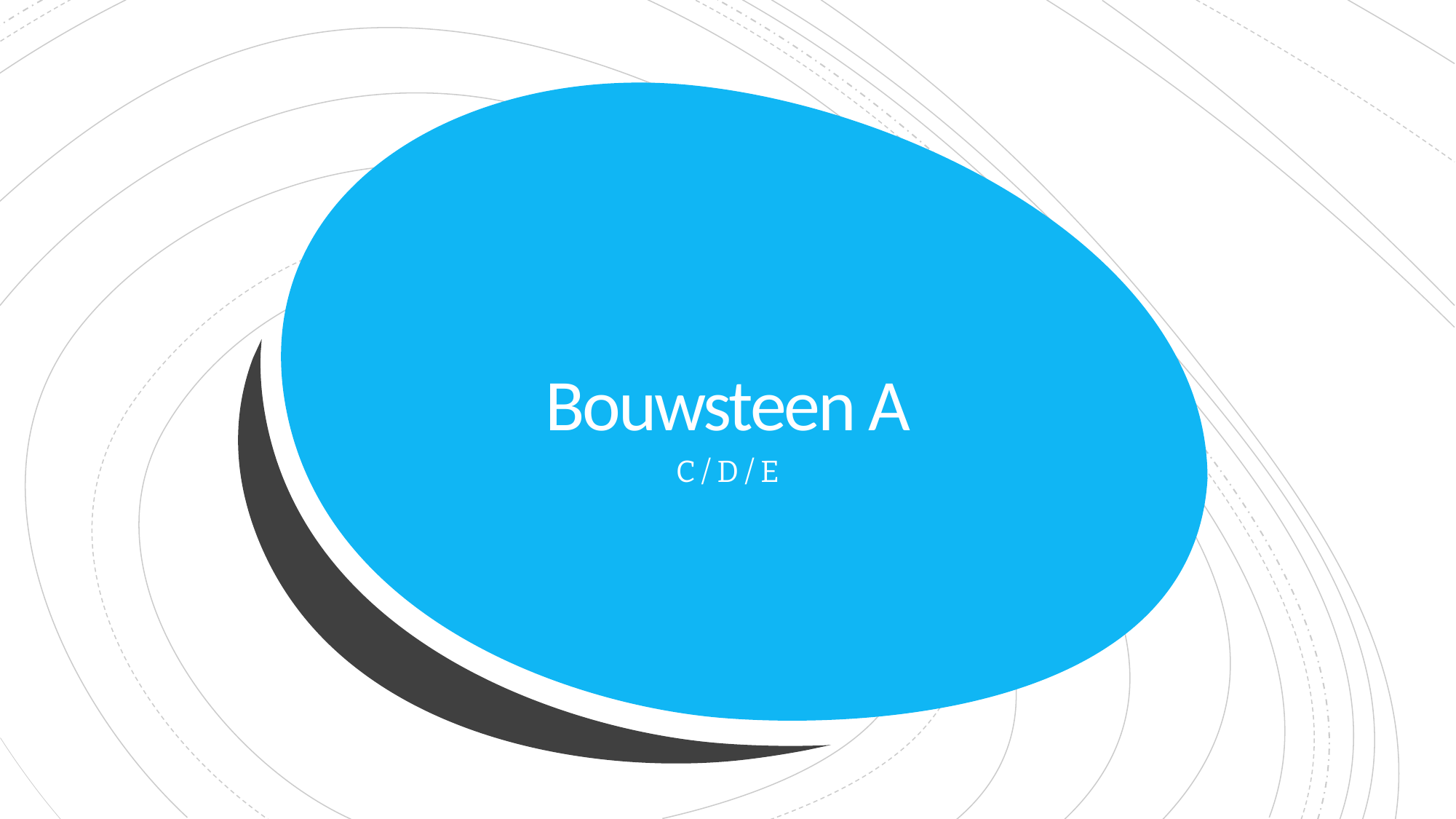

# Bouwsteen A

C / D / E